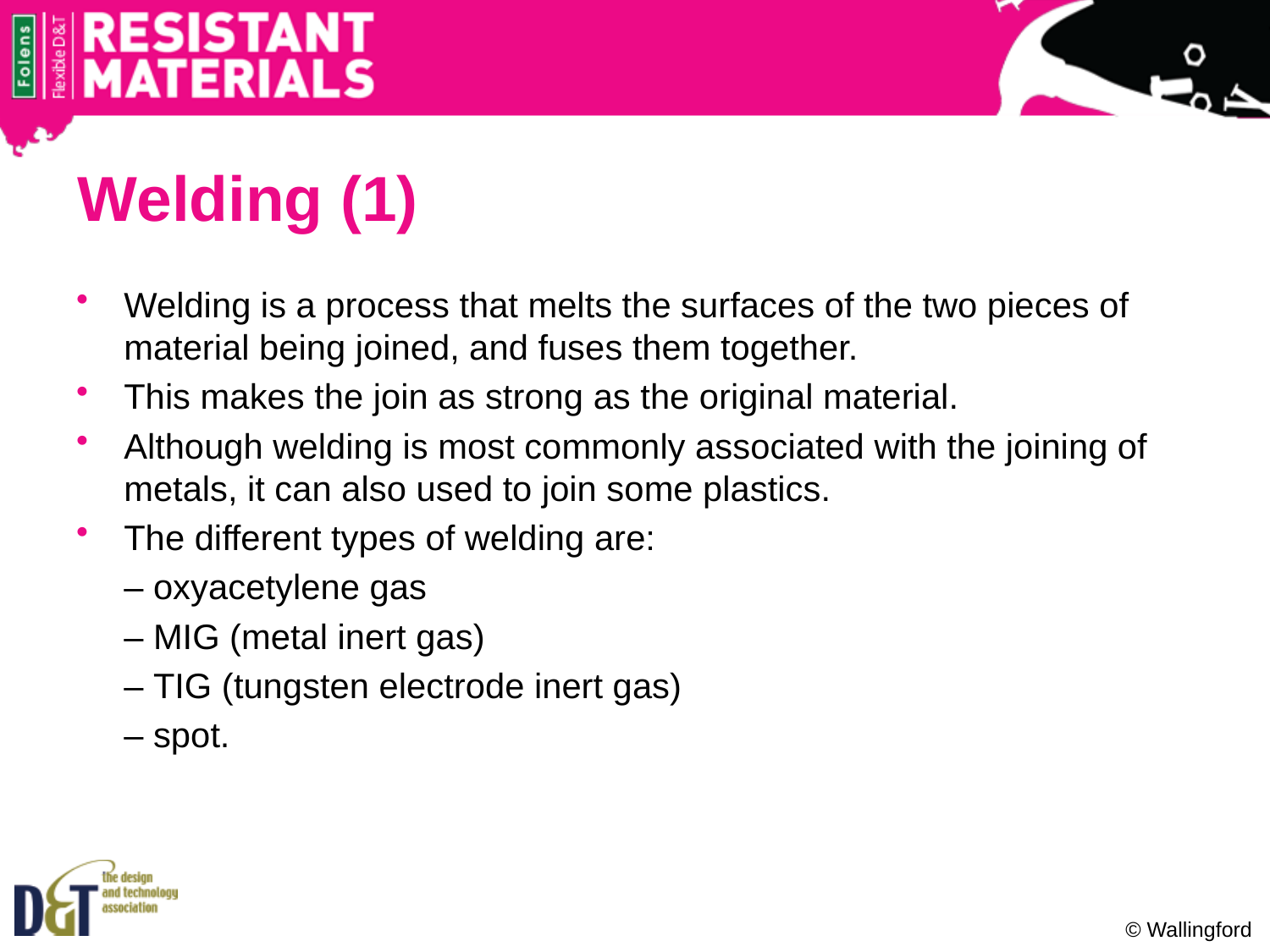

# Welding (1)
Welding is a process that melts the surfaces of the two pieces of material being joined, and fuses them together.
This makes the join as strong as the original material.
Although welding is most commonly associated with the joining of metals, it can also used to join some plastics.
The different types of welding are:
	– oxyacetylene gas
	– MIG (metal inert gas)
	– TIG (tungsten electrode inert gas)
	– spot.

© Wallingford